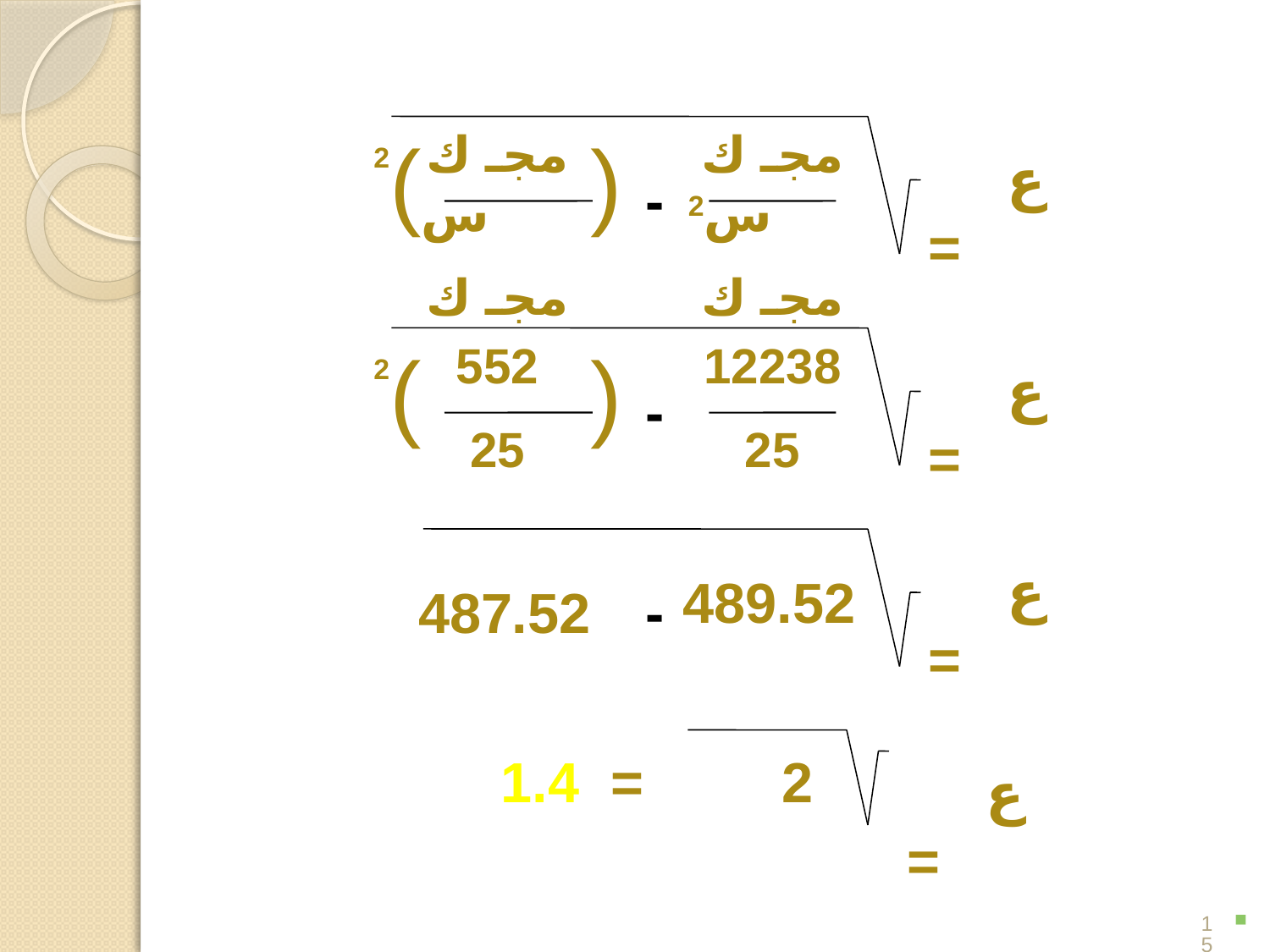

)2

مجـ ك س
مجـ ك
(
مجـ ك س2
مجـ ك

ع =
-

)2

552
25
(
12238
25

ع =
-

ع =
489.52
487.52
-

=  1.4
2

ع =
15